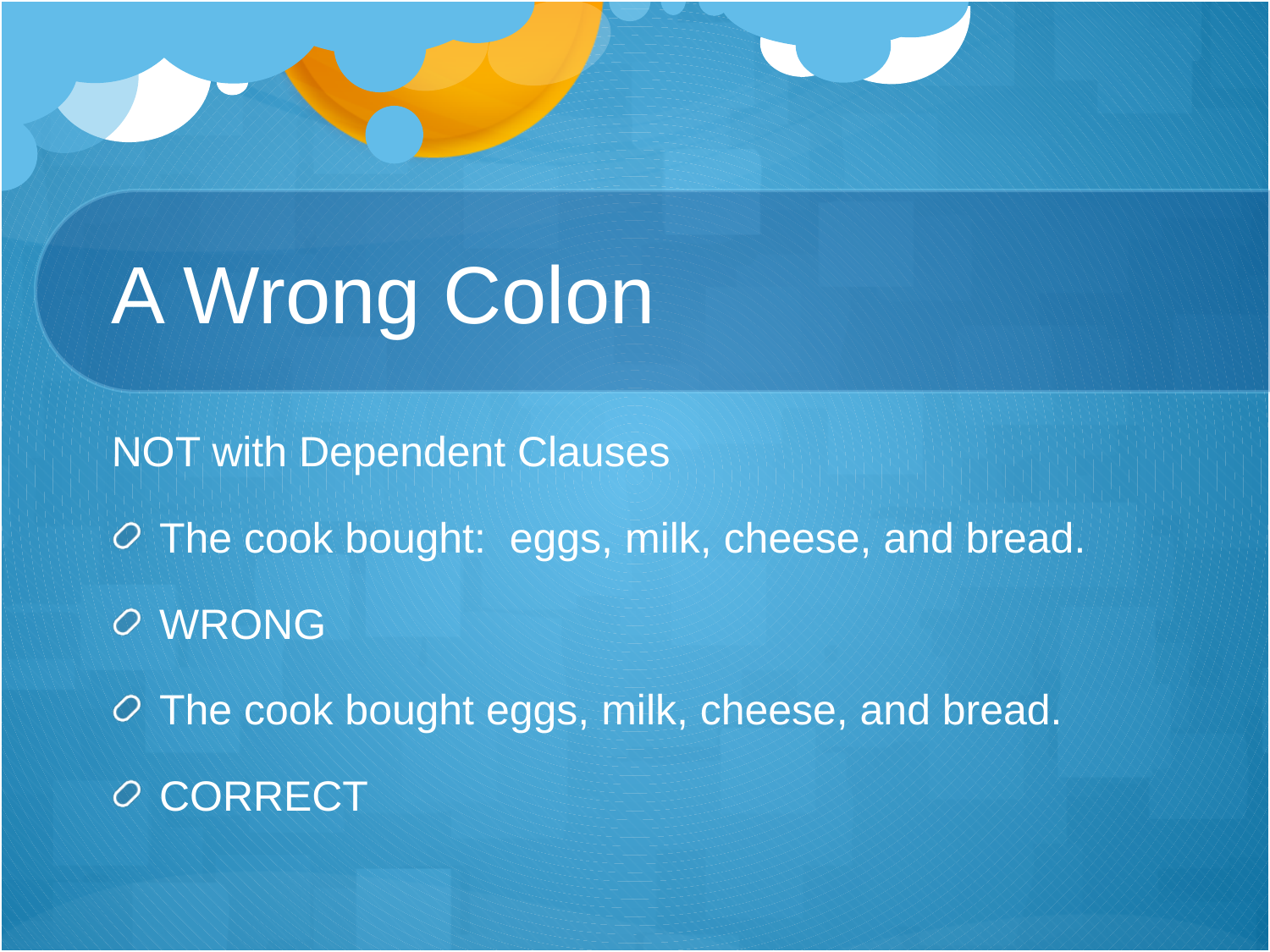

# A Wrong Colon
NOT with Dependent Clauses
The cook bought:  eggs, milk, cheese, and bread.
WRONG
The cook bought eggs, milk, cheese, and bread.
CORRECT